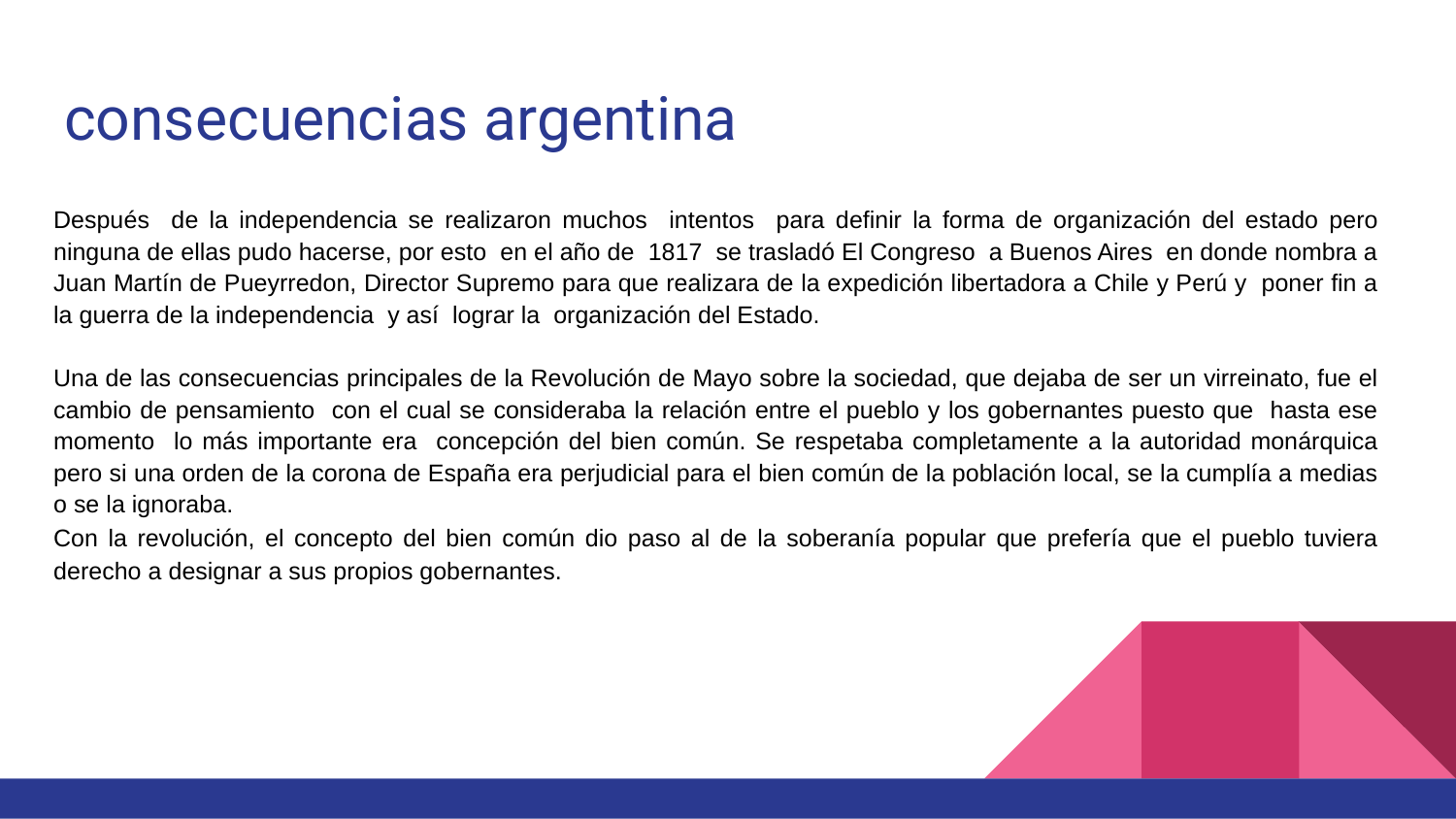

# consecuencias argentina

Después  de la independencia se realizaron muchos  intentos  para definir la forma de organización del estado pero ninguna de ellas pudo hacerse, por esto  en el año de  1817  se trasladó El Congreso  a Buenos Aires  en donde nombra a Juan Martín de Pueyrredon, Director Supremo para que realizara de la expedición libertadora a Chile y Perú y  poner fin a la guerra de la independencia  y así  lograr la  organización del Estado.

Una de las consecuencias principales de la Revolución de Mayo sobre la sociedad, que dejaba de ser un virreinato, fue el cambio de pensamiento  con el cual se consideraba la relación entre el pueblo y los gobernantes puesto que  hasta ese momento  lo más importante era  concepción del bien común. Se respetaba completamente a la autoridad monárquica pero si una orden de la corona de España era perjudicial para el bien común de la población local, se la cumplía a medias o se la ignoraba.
Con la revolución, el concepto del bien común dio paso al de la soberanía popular que prefería que el pueblo tuviera derecho a designar a sus propios gobernantes.